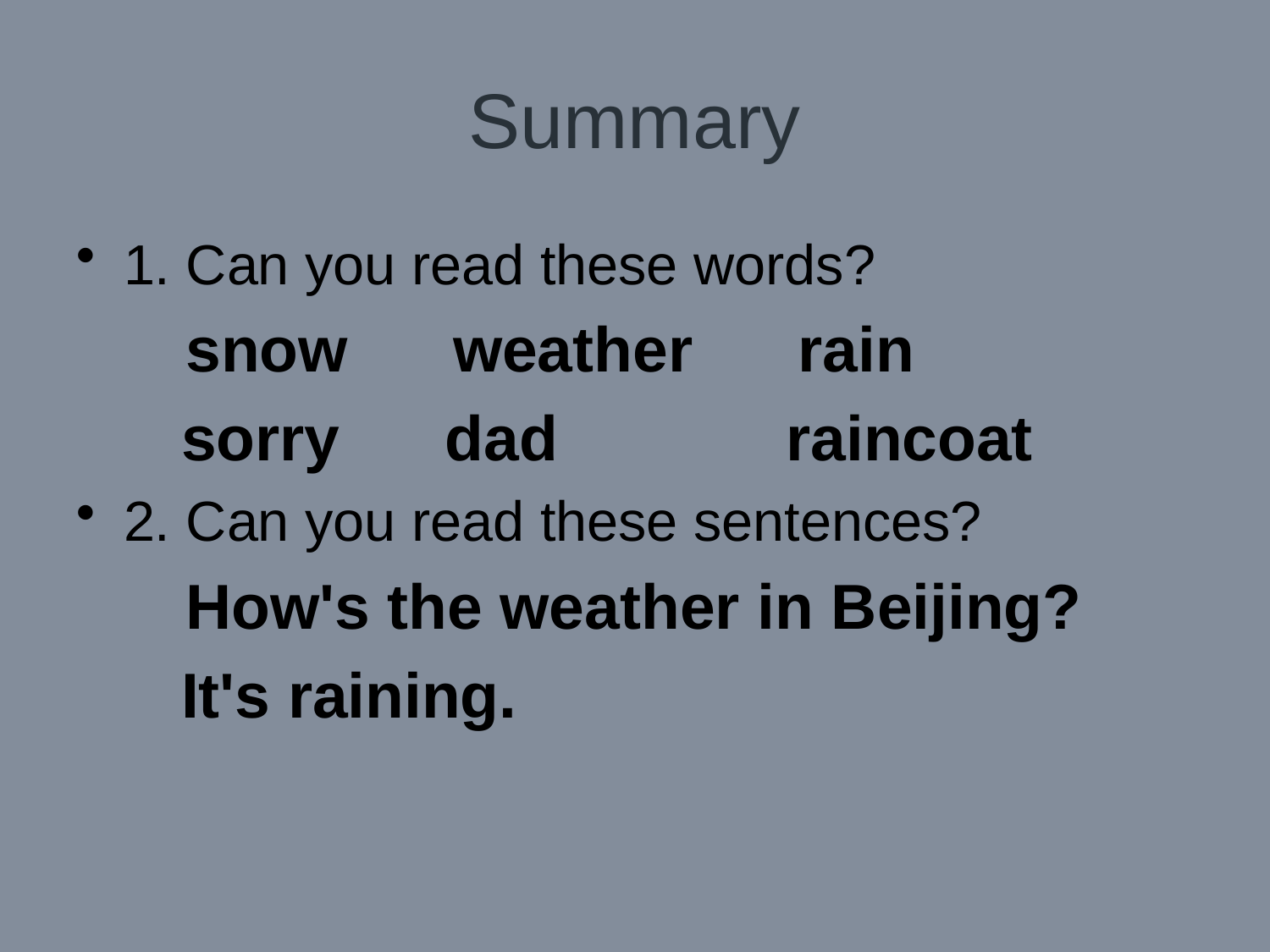

# Summary
1. Can you read these words?
       snow      weather      rain
      sorry      dad             raincoat
2. Can you read these sentences?
       How's the weather in Beijing?
      It's raining.